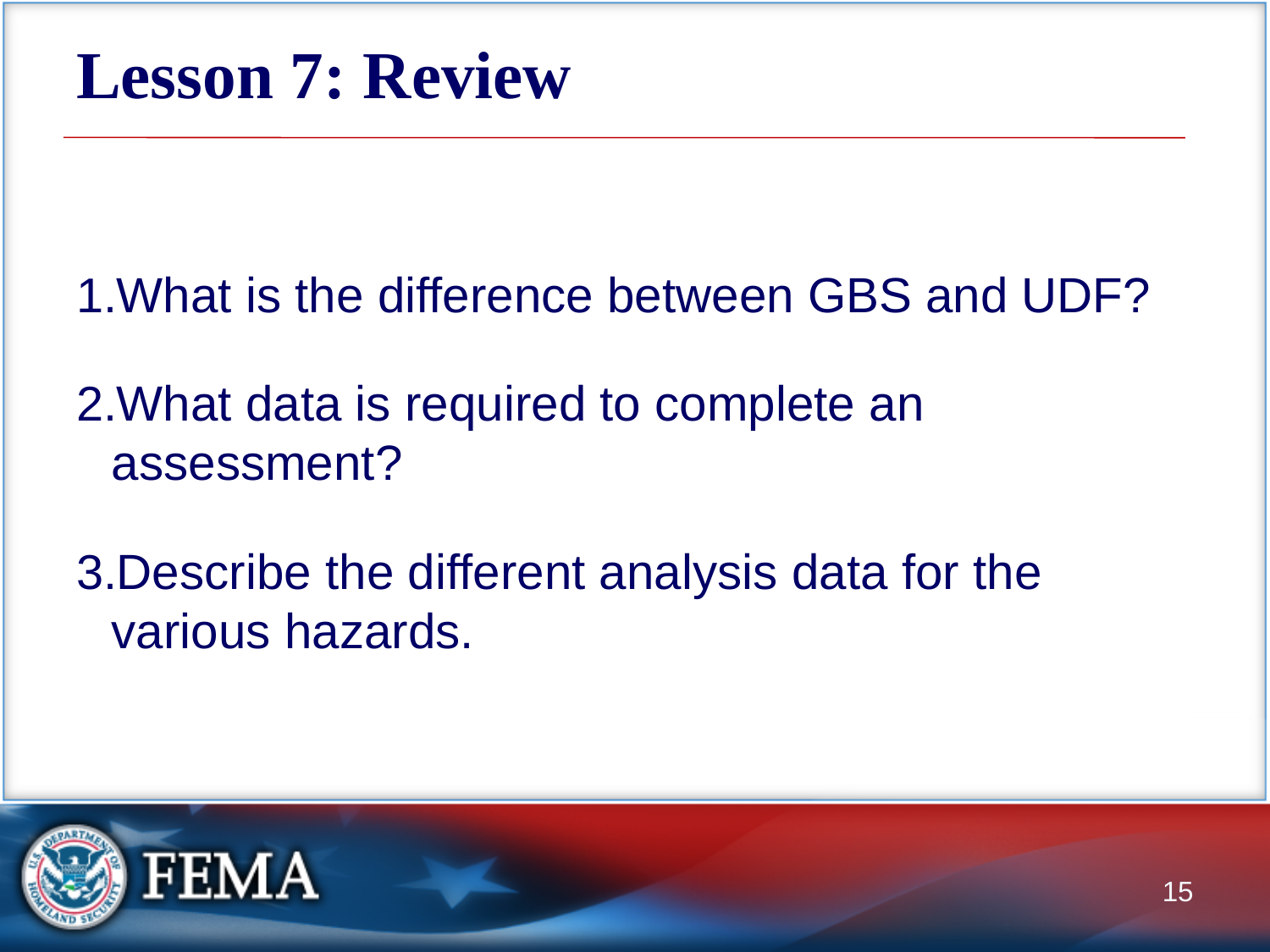

# Lesson 7: Review

What is the difference between GBS and UDF?
What data is required to complete an assessment?
Describe the different analysis data for the various hazards.
15